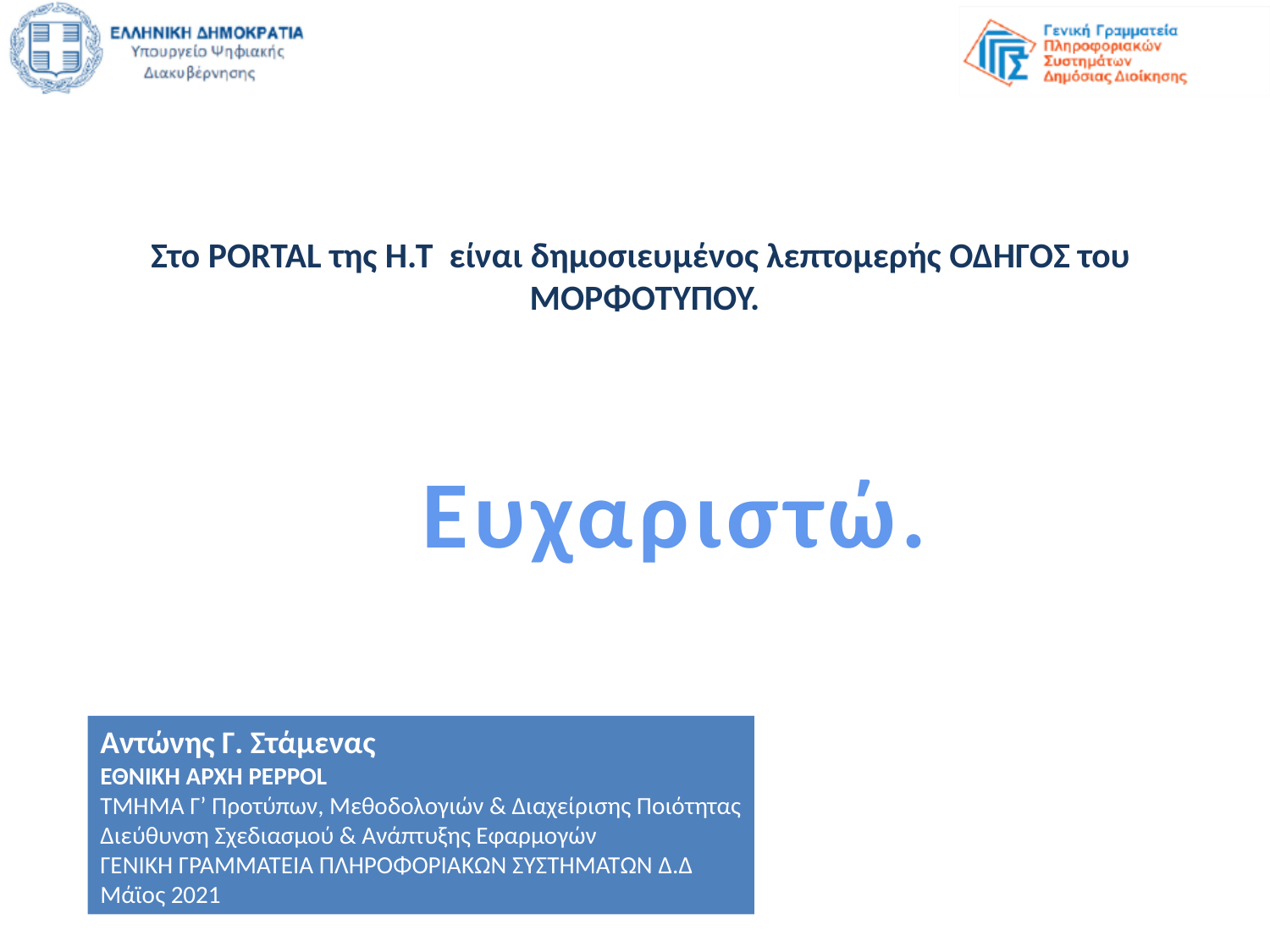

Στο PORTAL της Η.Τ  είναι δημοσιευμένος λεπτομερής ΟΔΗΓΟΣ του
ΜΟΡΦΟΤΥΠΟΥ.
Ευχαριστώ.
Αντώνης Γ. Στάμενας
ΕΘΝΙΚΗ ΑΡΧΗ PEPPOL
ΤΜΗΜΑ Γ’ Προτύπων, Μεθοδολογιών & Διαχείρισης Ποιότητας
Διεύθυνση Σχεδιασμού & Ανάπτυξης Εφαρμογών
ΓΕΝΙΚΗ ΓΡΑΜΜΑΤΕΙΑ ΠΛΗΡΟΦΟΡΙΑΚΩΝ ΣΥΣΤΗΜΑΤΩΝ Δ.Δ
Μάϊος 2021